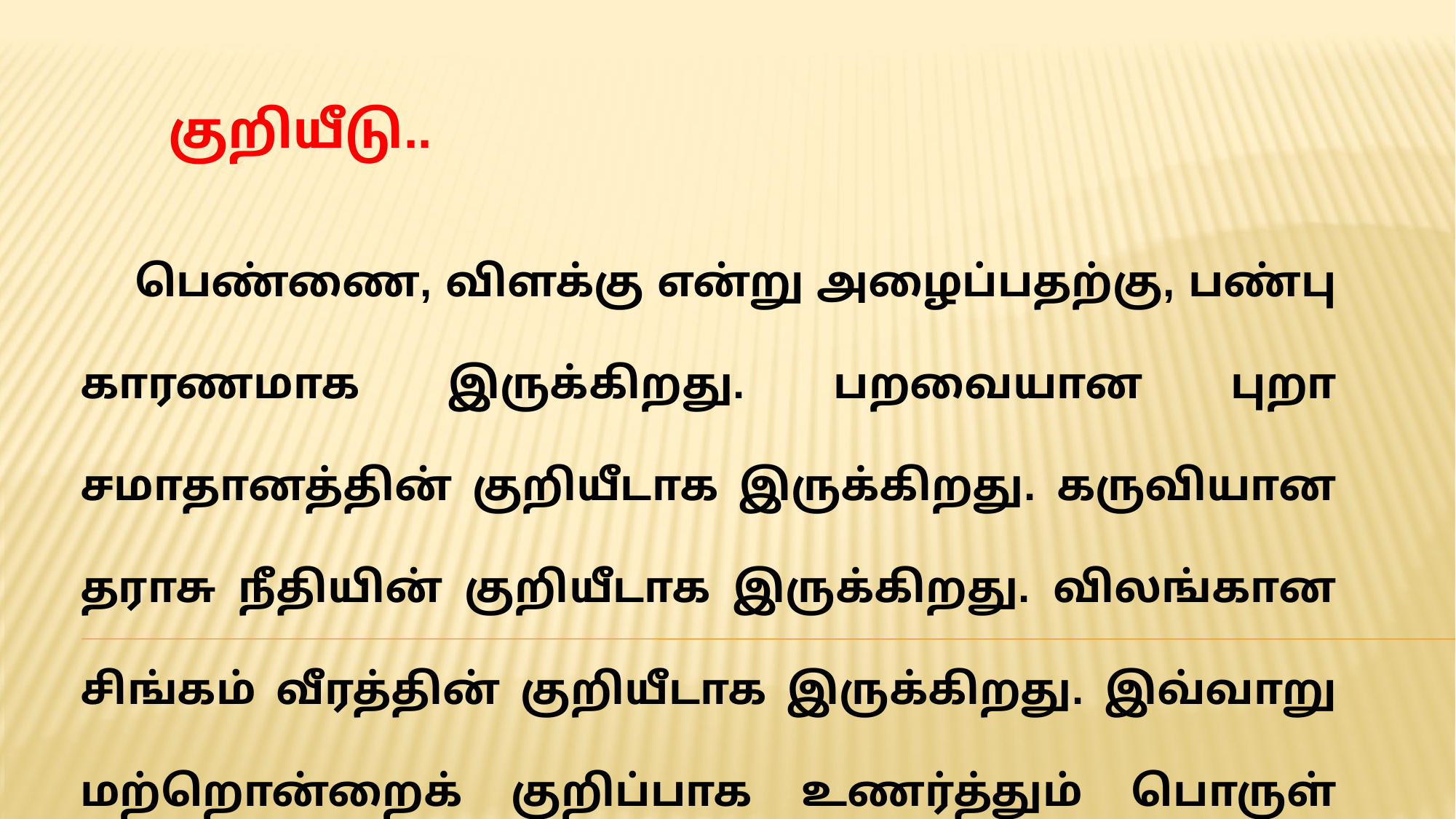

# குறியீடு..
பெண்ணை, விளக்கு என்று அழைப்பதற்கு, பண்பு காரணமாக இருக்கிறது. பறவையான புறா சமாதானத்தின் குறியீடாக இருக்கிறது. கருவியான தராசு நீதியின் குறியீடாக இருக்கிறது. விலங்கான சிங்கம் வீரத்தின் குறியீடாக இருக்கிறது. இவ்வாறு மற்றொன்றைக் குறிப்பாக உணர்த்தும் பொருள் அல்லது சொல் குறியீடு எனப்படுகிறது